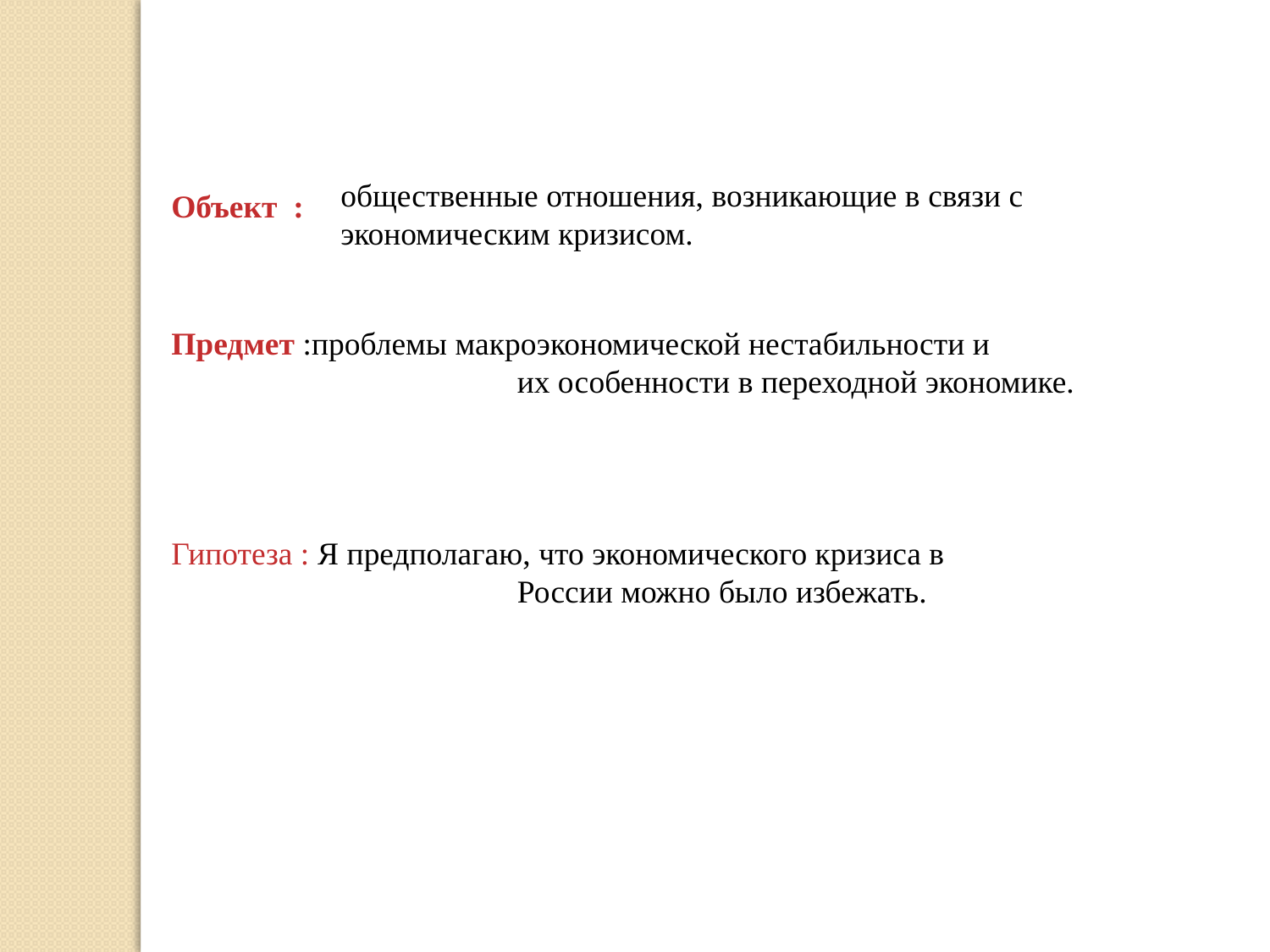

общественные отношения, возникающие в связи с экономическим кризисом.
Объект  :
Предмет :проблемы макроэкономической нестабильности и
                                           их особенности в переходной экономике.

Гипотеза : Я предполагаю, что экономического кризиса в
                                           России можно было избежать.